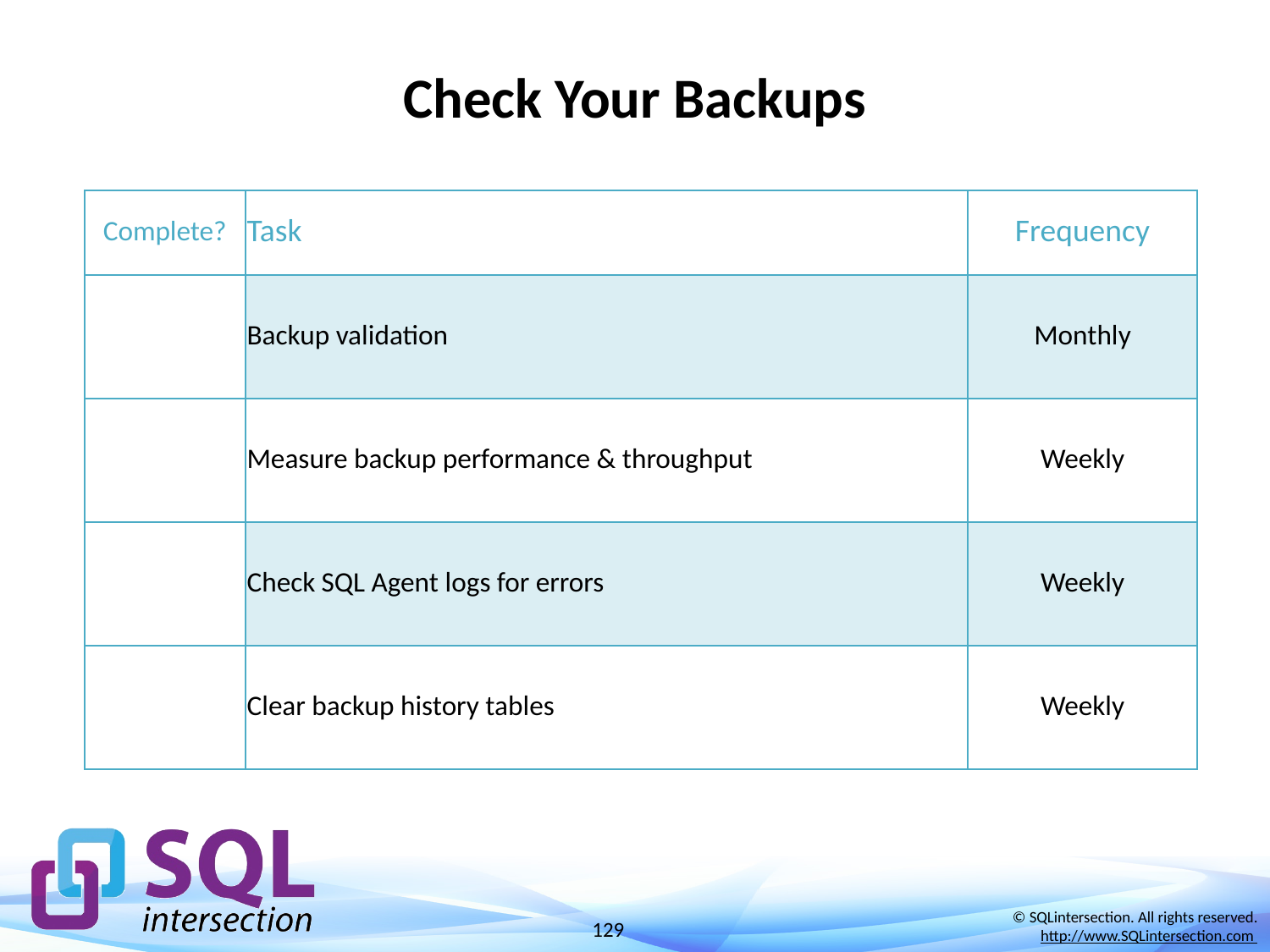

# Check Your Backups
| Complete? | Task | Frequency |
| --- | --- | --- |
|  | Backup validation | Monthly |
|  | Measure backup performance & throughput | Weekly |
|  | Check SQL Agent logs for errors | Weekly |
|  | Clear backup history tables | Weekly |